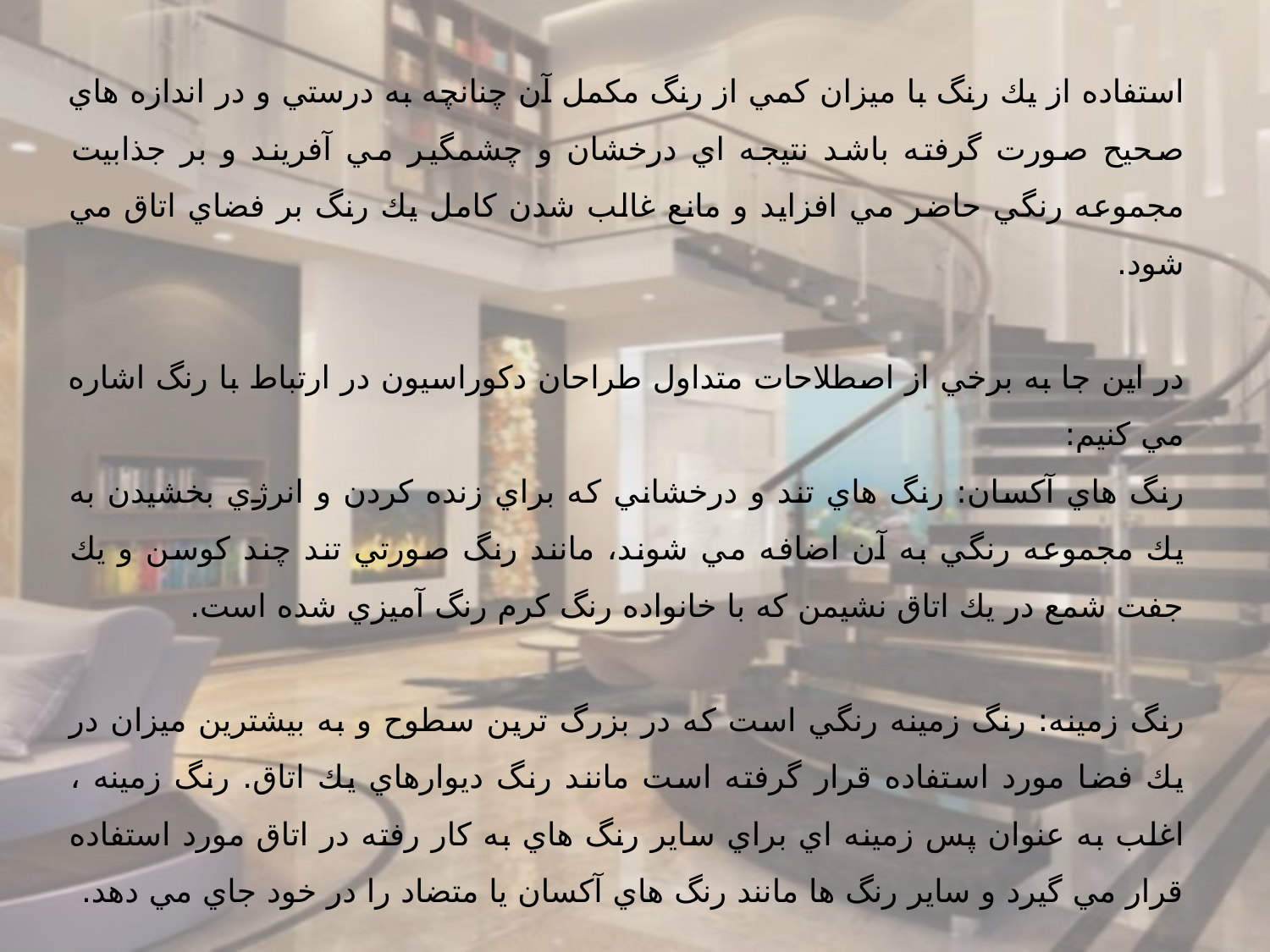

استفاده از يك رنگ با ميزان كمي از رنگ مكمل آن چنانچه به درستي و در اندازه هاي صحيح صورت گرفته باشد نتيجه اي درخشان و چشمگير مي آفريند و بر جذابيت مجموعه رنگي حاضر مي افزايد و مانع غالب شدن كامل يك رنگ بر فضاي اتاق مي شود.
در اين جا به برخي از اصطلاحات متداول طراحان دكوراسيون در ارتباط با رنگ اشاره مي كنيم:
رنگ هاي آكسان: رنگ هاي تند و درخشاني كه براي زنده كردن و انرژي بخشيدن به يك مجموعه رنگي به آن اضافه مي شوند، مانند رنگ صورتي تند چند كوسن و يك جفت شمع در يك اتاق نشيمن كه با خانواده رنگ كرم رنگ آميزي شده است.
رنگ زمينه: رنگ زمينه رنگي است كه در بزرگ ترين سطوح و به بيشترين ميزان در يك فضا مورد استفاده قرار گرفته است مانند رنگ ديوارهاي يك اتاق. رنگ زمينه ، اغلب به عنوان پس زمينه اي براي ساير رنگ هاي به كار رفته در اتاق مورد استفاده قرار مي گيرد و ساير رنگ ها مانند رنگ هاي آكسان يا متضاد را در خود جاي مي دهد.